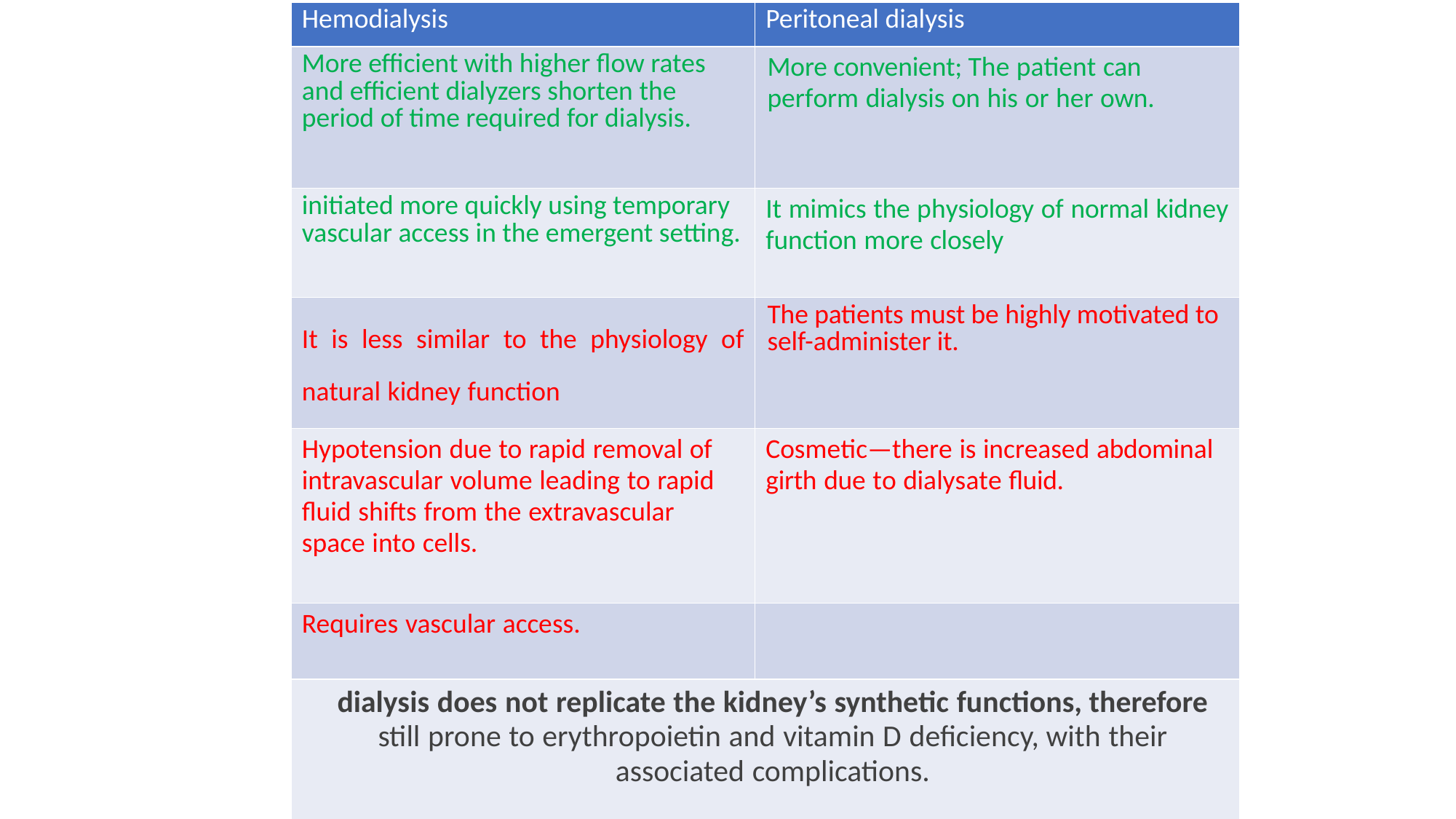

| Hemodialysis | Peritoneal dialysis |
| --- | --- |
| More efficient with higher flow rates and efficient dialyzers shorten the period of time required for dialysis. | More convenient; The patient can perform dialysis on his or her own. |
| initiated more quickly using temporary vascular access in the emergent setting. | It mimics the physiology of normal kidney function more closely |
| It is less similar to the physiology of natural kidney function | The patients must be highly motivated to self-administer it. |
| Hypotension due to rapid removal of intravascular volume leading to rapid fluid shifts from the extravascular space into cells. | Cosmetic—there is increased abdominal girth due to dialysate fluid. |
| Requires vascular access. |  |
| dialysis does not replicate the kidney’s synthetic functions, therefore still prone to erythropoietin and vitamin D deficiency, with their associated complications. |  |
|  |  |